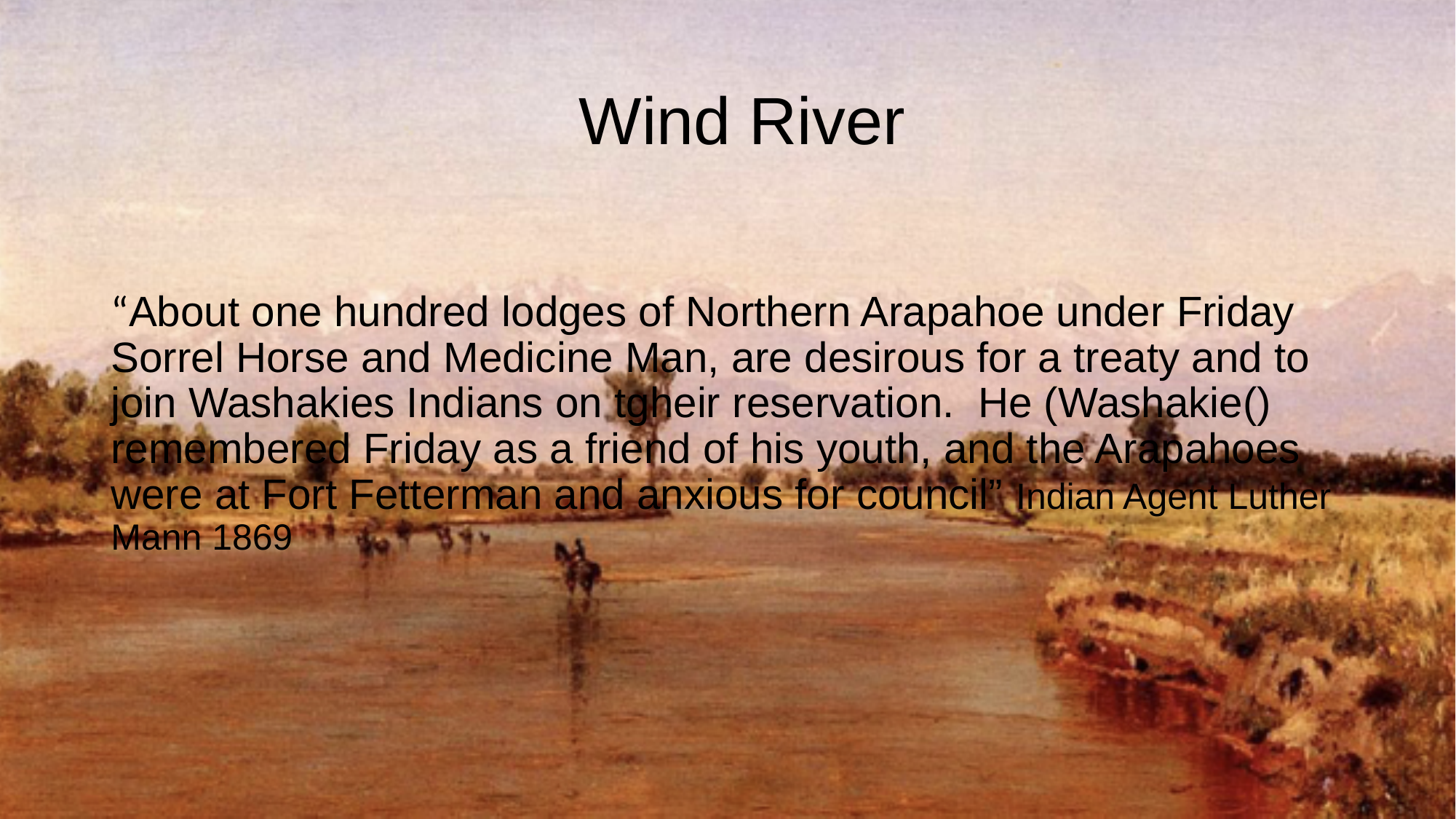

# Wind River

“About one hundred lodges of Northern Arapahoe under Friday Sorrel Horse and Medicine Man, are desirous for a treaty and to join Washakies Indians on tgheir reservation.  He (Washakie() remembered Friday as a friend of his youth, and the Arapahoes were at Fort Fetterman and anxious for council” Indian Agent Luther Mann 1869